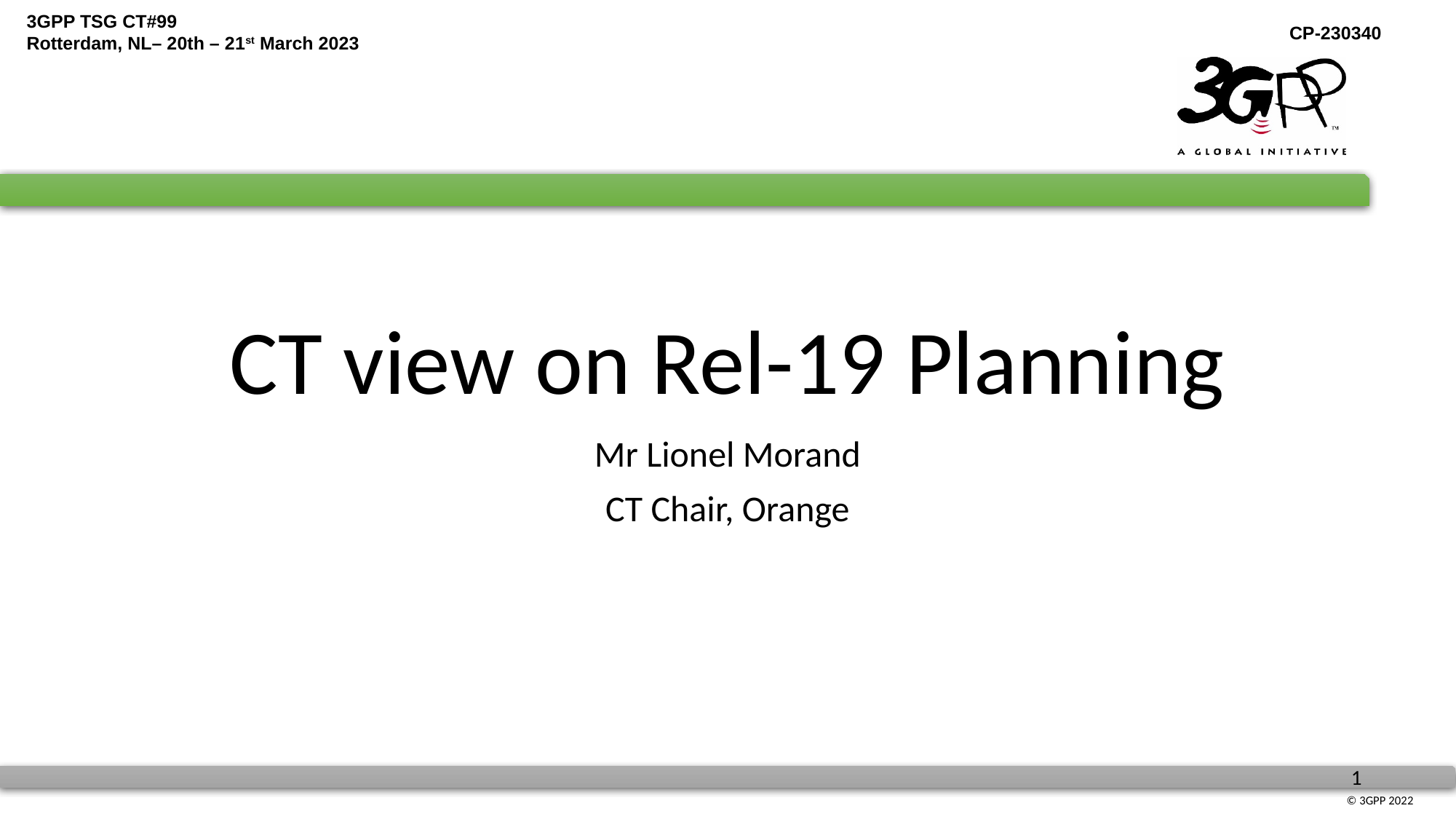

# CT view on Rel-19 Planning
Mr Lionel Morand
CT Chair, Orange